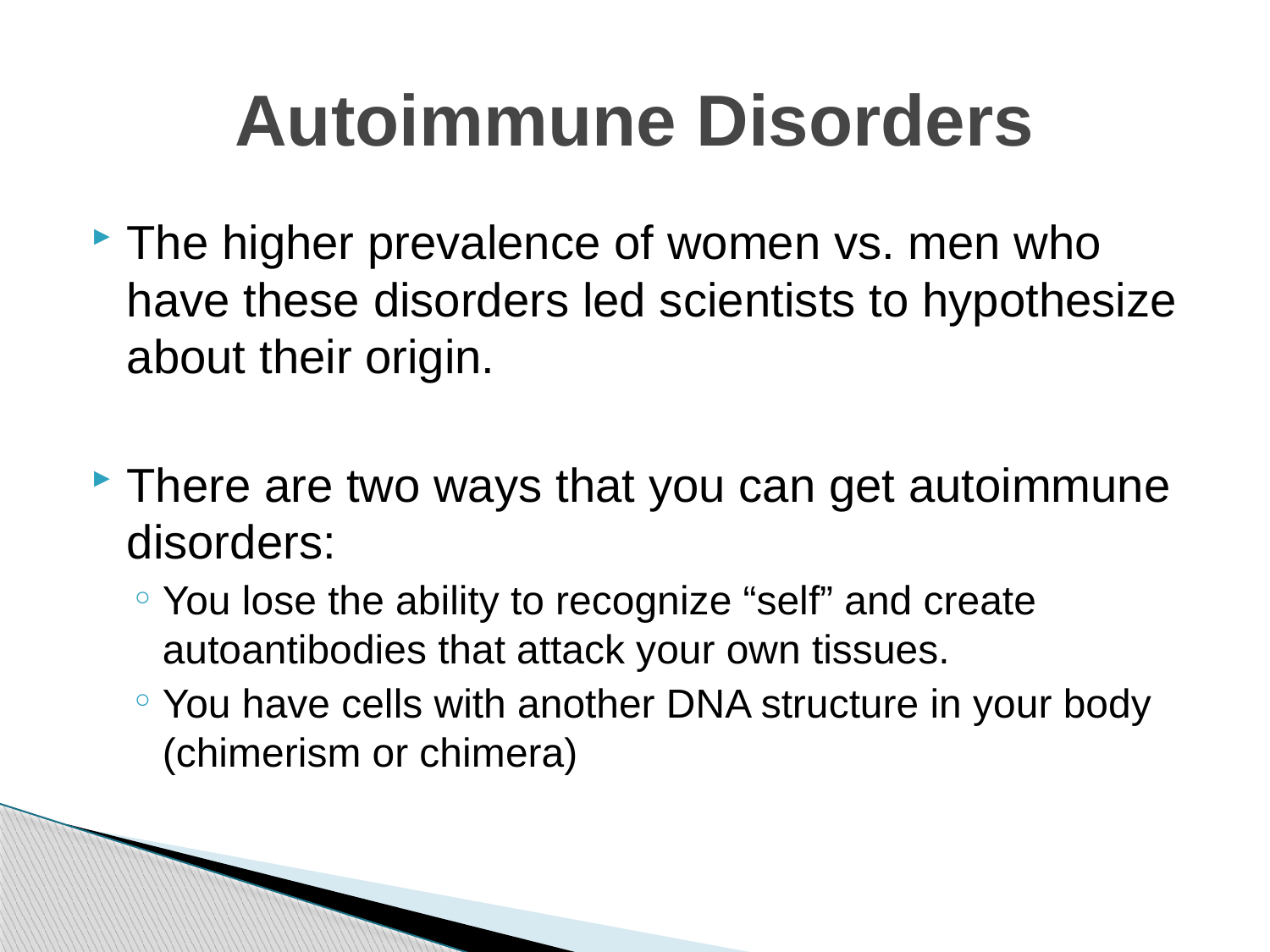

# Autoimmune Disorders
The higher prevalence of women vs. men who have these disorders led scientists to hypothesize about their origin.

There are two ways that you can get autoimmune disorders:
You lose the ability to recognize “self” and create autoantibodies that attack your own tissues.
You have cells with another DNA structure in your body (chimerism or chimera)